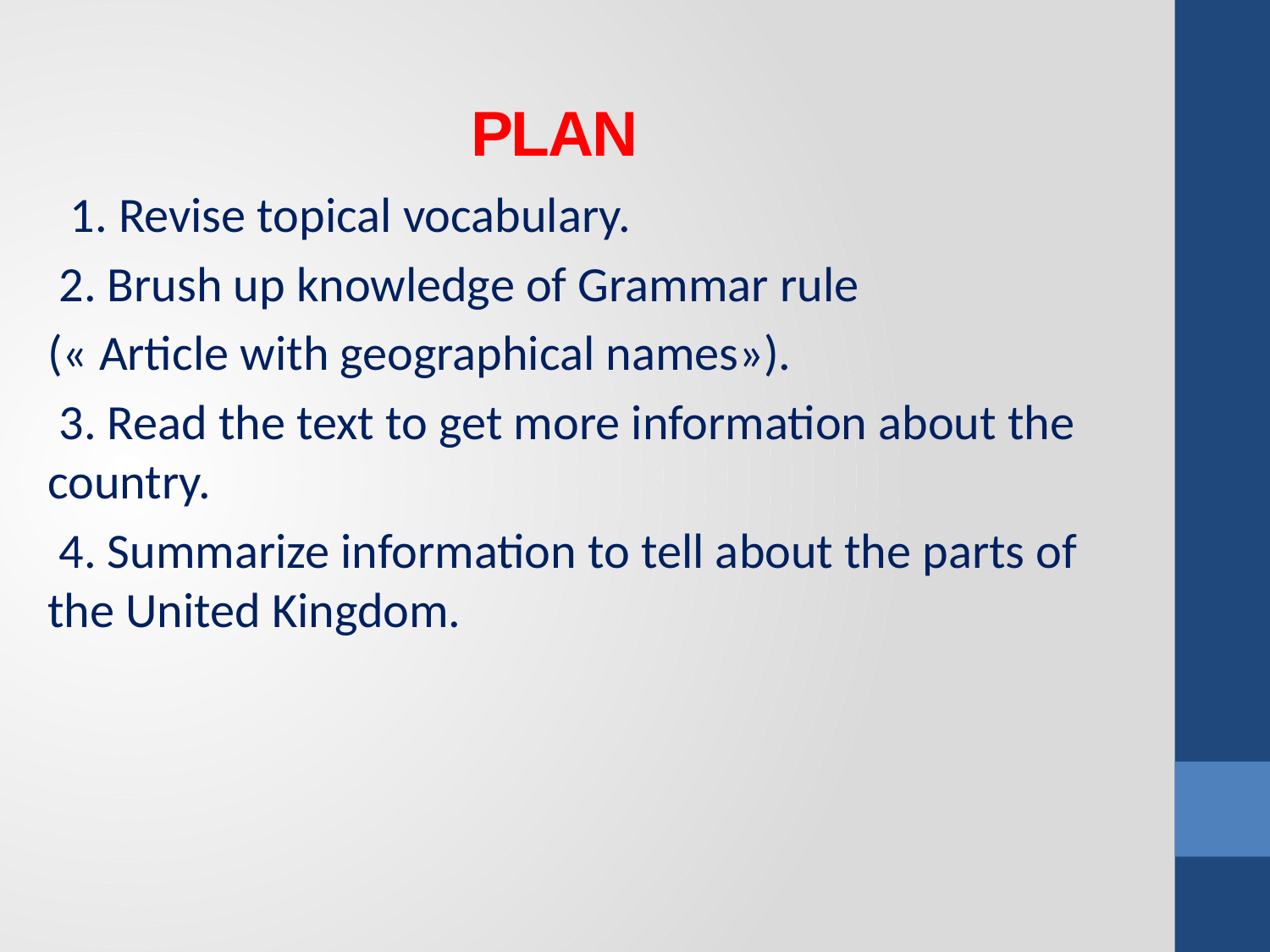

# Plan
  1. Revise topical vocabulary.
 2. Brush up knowledge of Grammar rule
(« Article with geographical names»).
 3. Read the text to get more information about the country.
 4. Summarize information to tell about the parts of the United Kingdom.